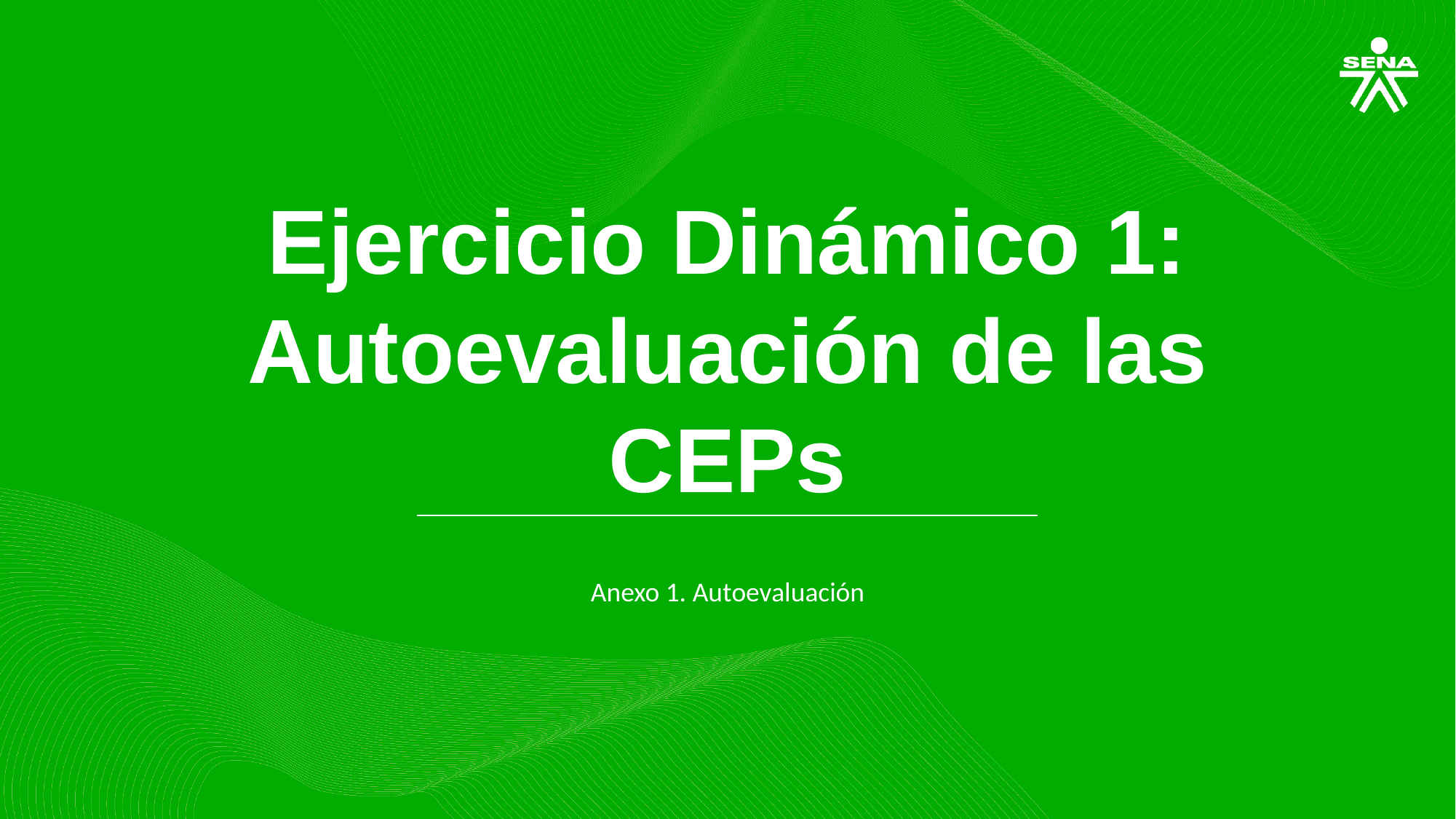

Ejercicio Dinámico 1: Autoevaluación de las CEPs
Anexo 1. Autoevaluación